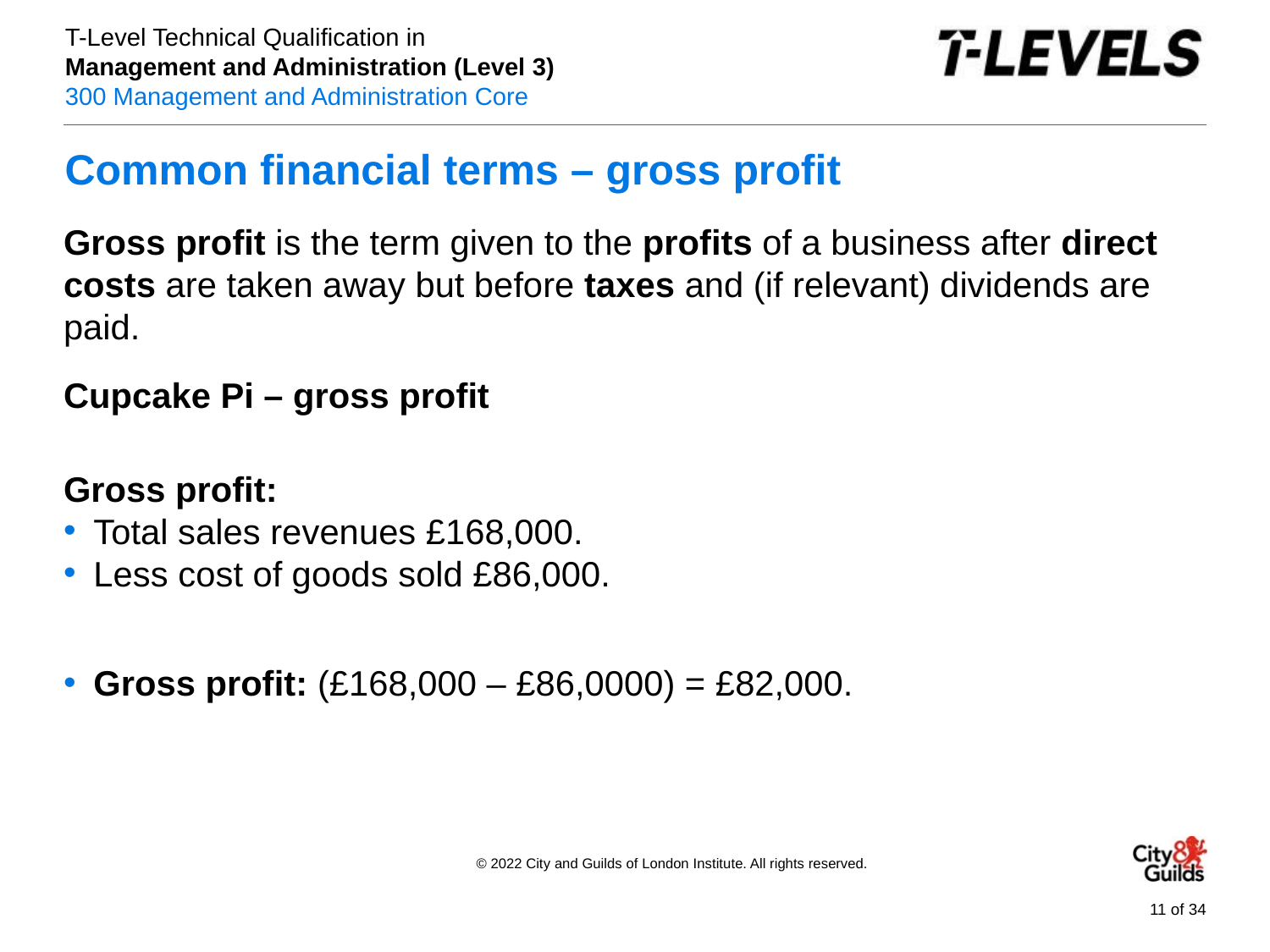

# Common financial terms – gross profit
Gross profit is the term given to the profits of a business after direct costs are taken away but before taxes and (if relevant) dividends are paid.
Cupcake Pi – gross profit

Gross profit:
Total sales revenues £168,000.
Less cost of goods sold £86,000.

Gross profit: (£168,000 – £86,0000) = £82,000.